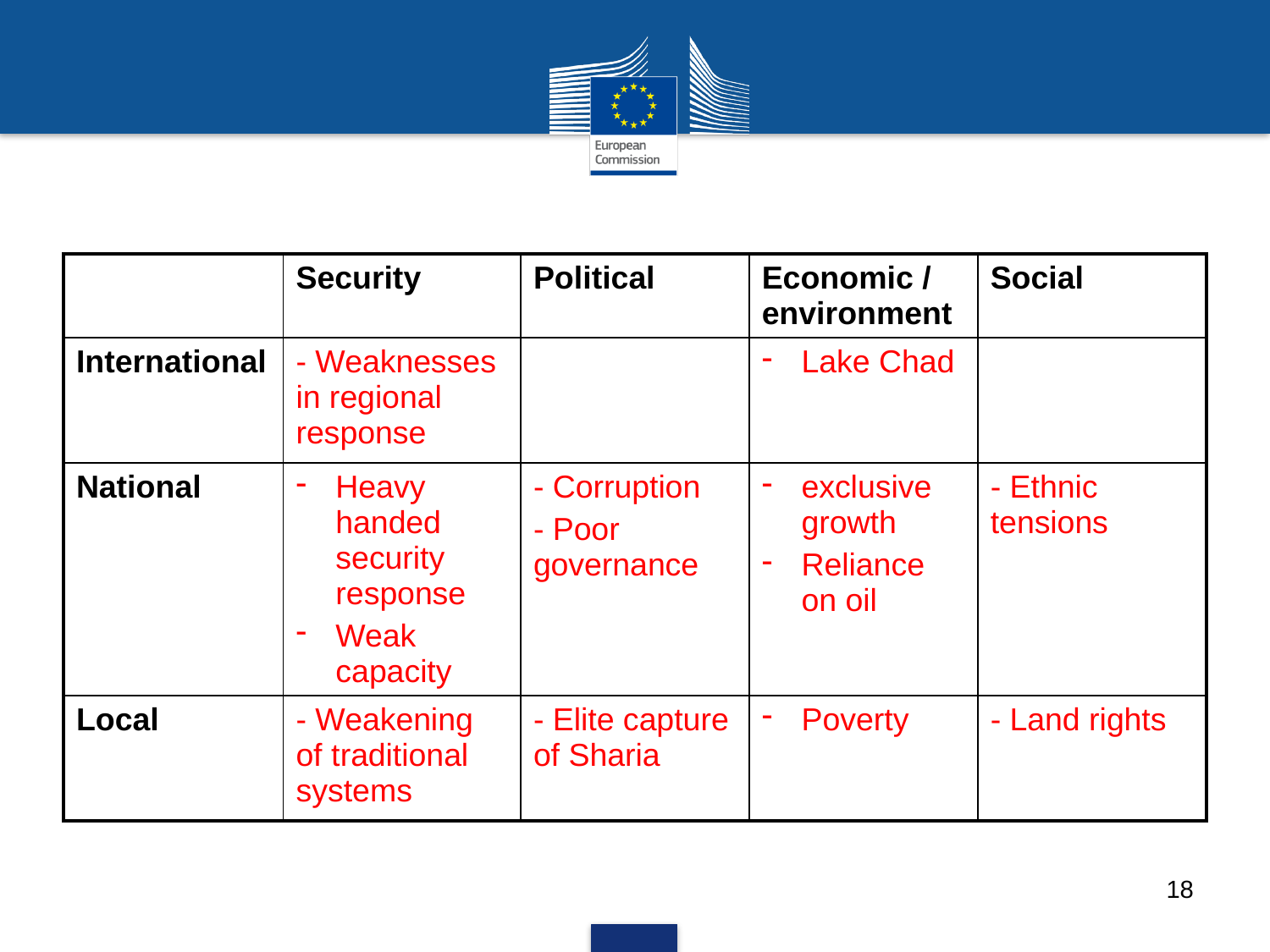

|  | Security | Political | Economic / environment | Social |
| --- | --- | --- | --- | --- |
| International | - Weaknesses in regional response |  | Lake Chad |  |
| National | Heavy handed security response Weak capacity | - Corruption - Poor governance | exclusive growth Reliance on oil | - Ethnic tensions |
| Local | - Weakening of traditional systems | - Elite capture of Sharia | Poverty | - Land rights |
18